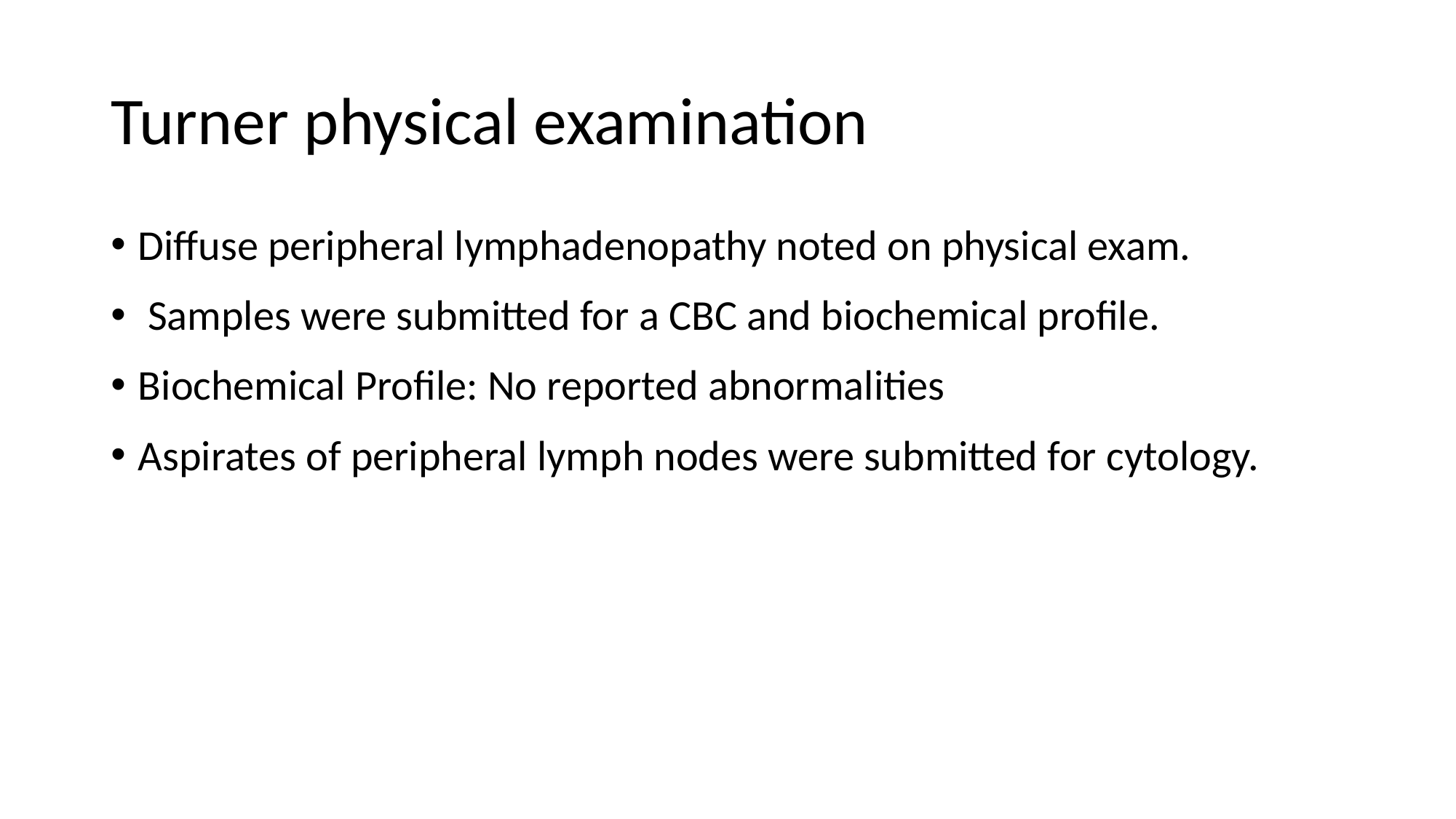

# Turner physical examination
Diffuse peripheral lymphadenopathy noted on physical exam.
 Samples were submitted for a CBC and biochemical profile.
Biochemical Profile: No reported abnormalities
Aspirates of peripheral lymph nodes were submitted for cytology.